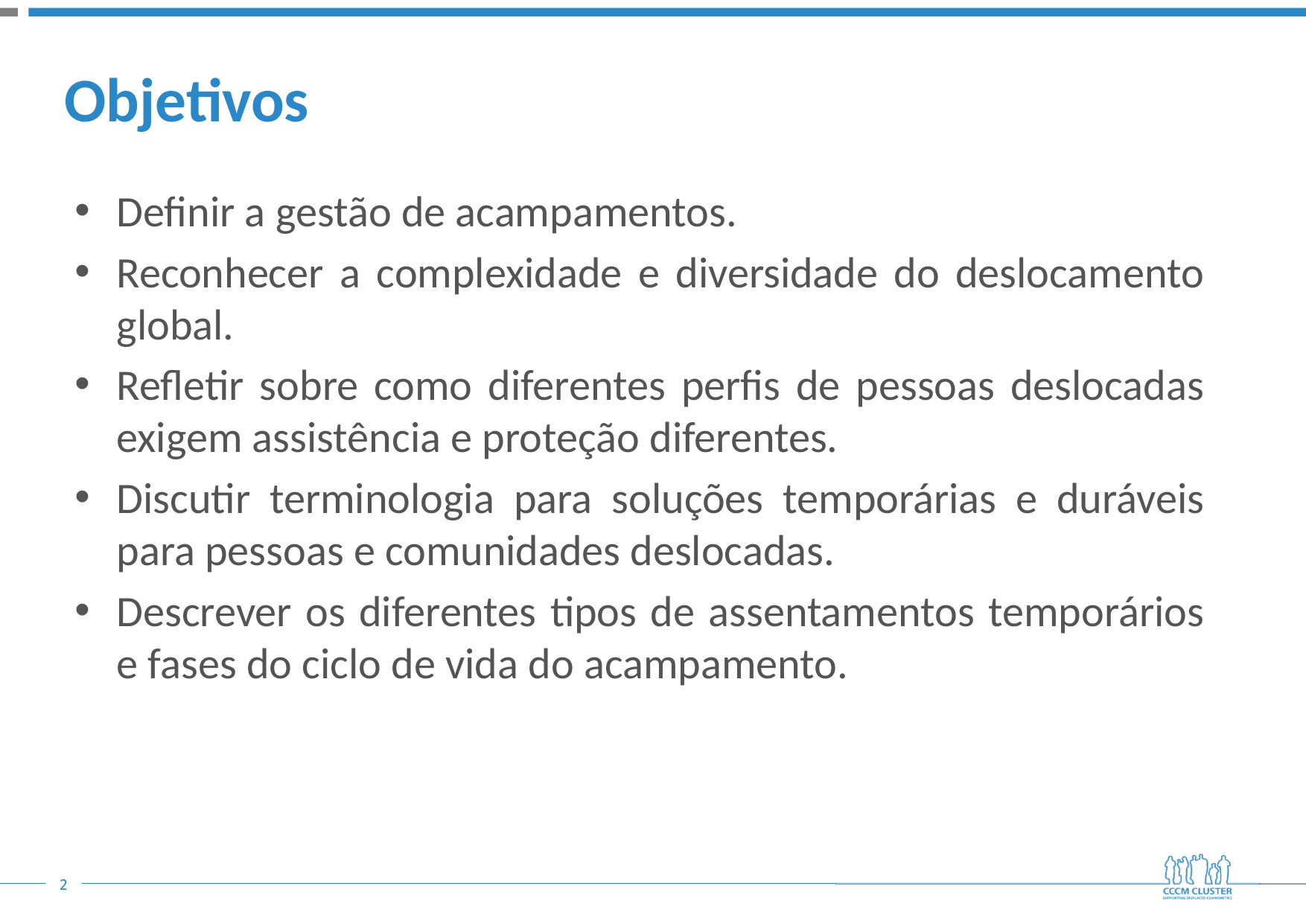

# Objetivos
Definir a gestão de acampamentos.
Reconhecer a complexidade e diversidade do deslocamento global.
Refletir sobre como diferentes perfis de pessoas deslocadas exigem assistência e proteção diferentes.
Discutir terminologia para soluções temporárias e duráveis para pessoas e comunidades deslocadas.
Descrever os diferentes tipos de assentamentos temporários e fases do ciclo de vida do acampamento.